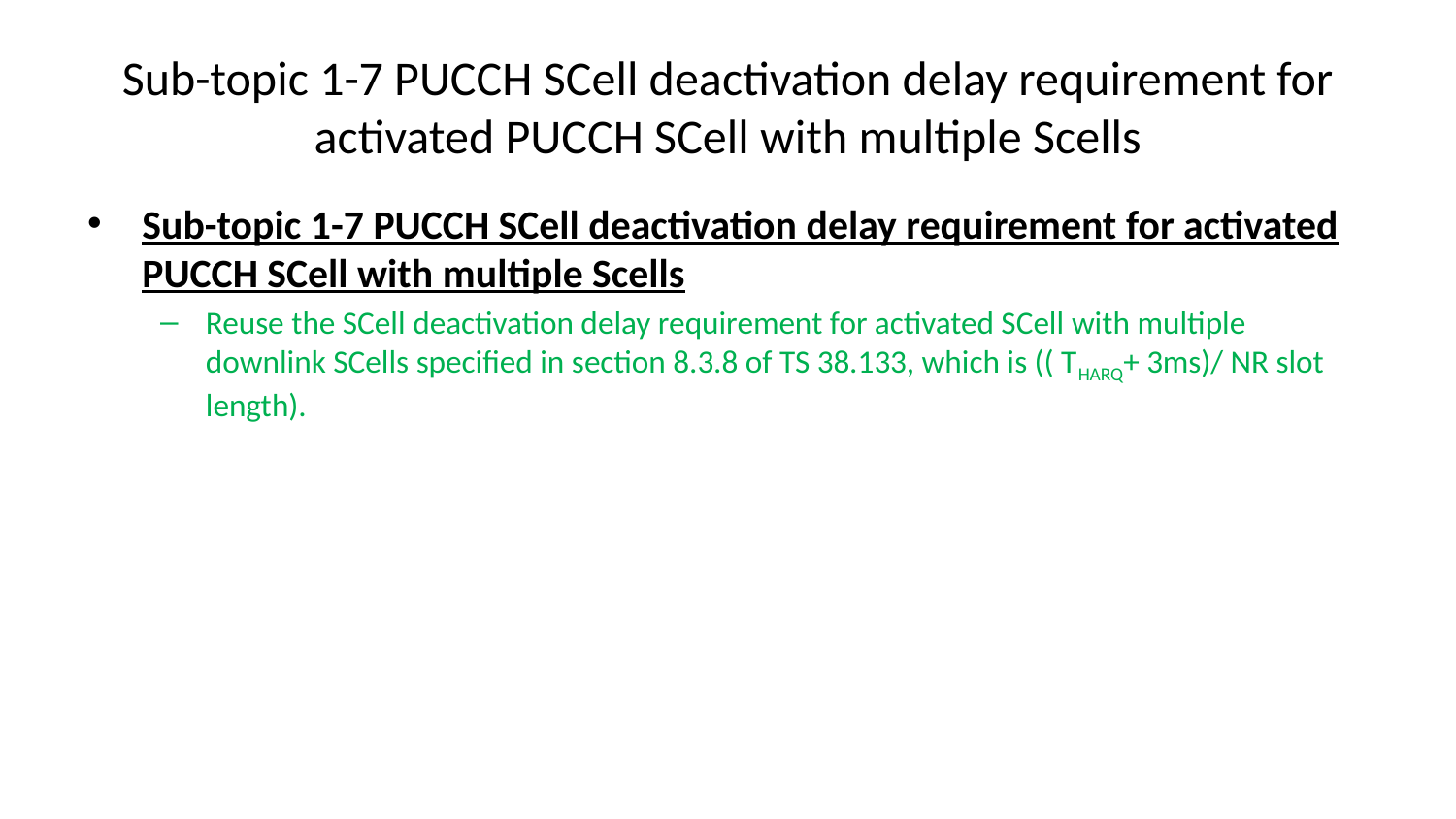

# Sub-topic 1-7 PUCCH SCell deactivation delay requirement for activated PUCCH SCell with multiple Scells
Sub-topic 1-7 PUCCH SCell deactivation delay requirement for activated PUCCH SCell with multiple Scells
Reuse the SCell deactivation delay requirement for activated SCell with multiple downlink SCells specified in section 8.3.8 of TS 38.133, which is (( THARQ+ 3ms)/ NR slot length).